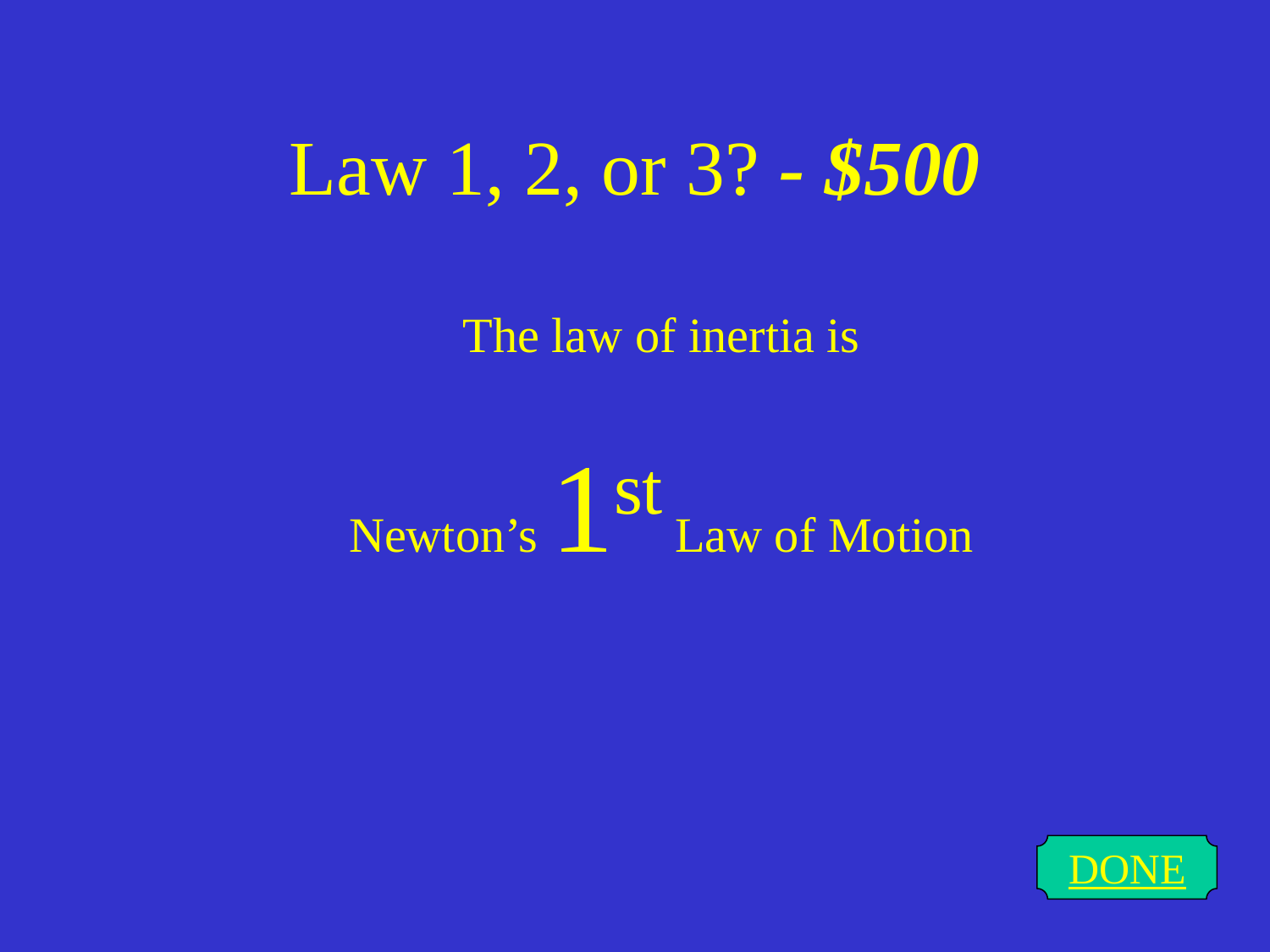

# Law 1, 2, or 3? - $500
The law of inertia is
Newton’s 1st Law of Motion

DONE